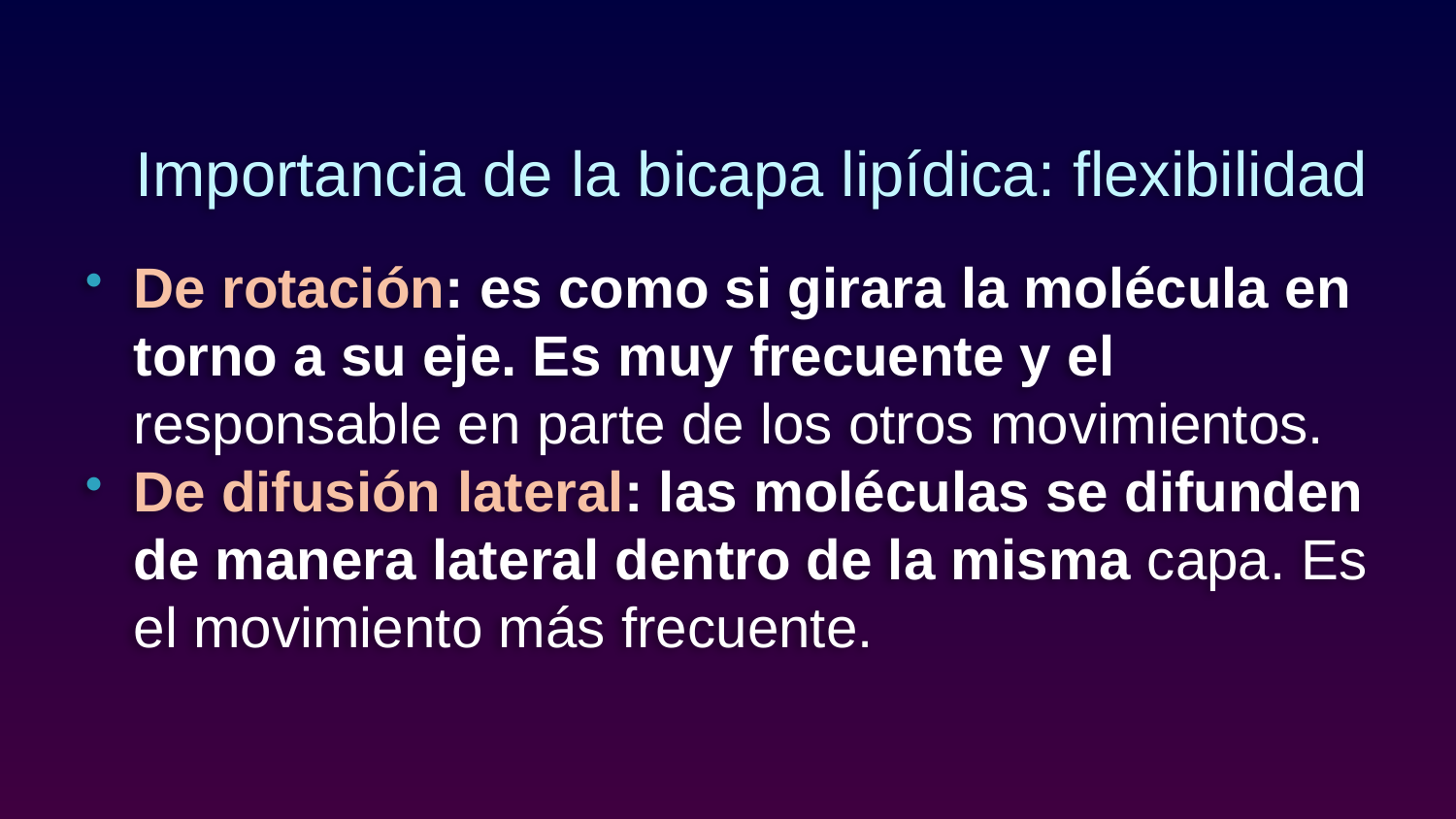

# Importancia de la bicapa lipídica: flexibilidad

De rotación: es como si girara la molécula en torno a su eje. Es muy frecuente y el responsable en parte de los otros movimientos.
De difusión lateral: las moléculas se difunden de manera lateral dentro de la misma capa. Es el movimiento más frecuente.